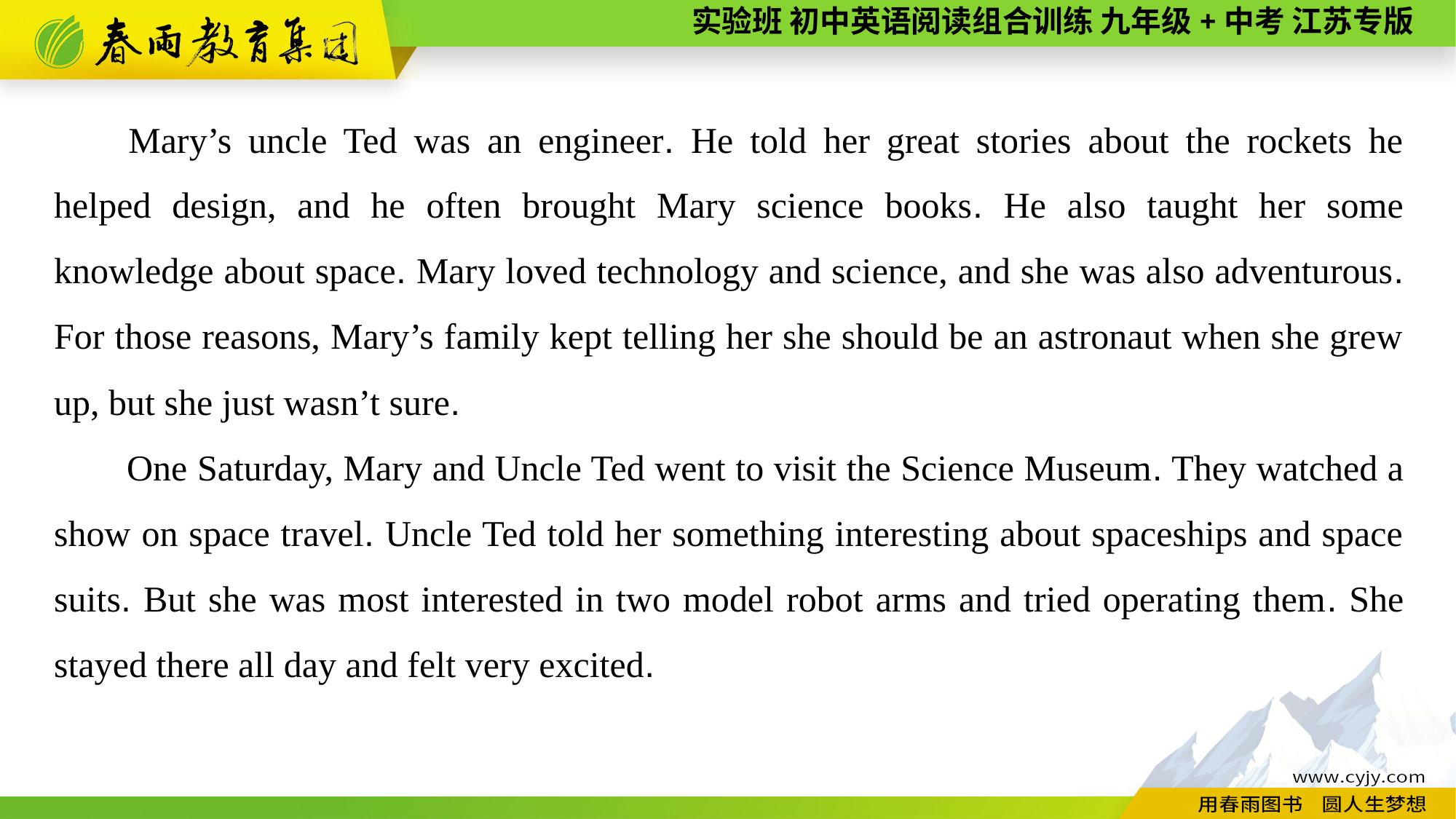

Mary’s uncle Ted was an engineer. He told her great stories about the rockets he helped design, and he often brought Mary science books. He also taught her some knowledge about space. Mary loved technology and science, and she was also adventurous. For those reasons, Mary’s family kept telling her she should be an astronaut when she grew up, but she just wasn’t sure.
One Saturday, Mary and Uncle Ted went to visit the Science Museum. They watched a show on space travel. Uncle Ted told her something interesting about spaceships and space suits. But she was most interested in two model robot arms and tried operating them. She stayed there all day and felt very excited.